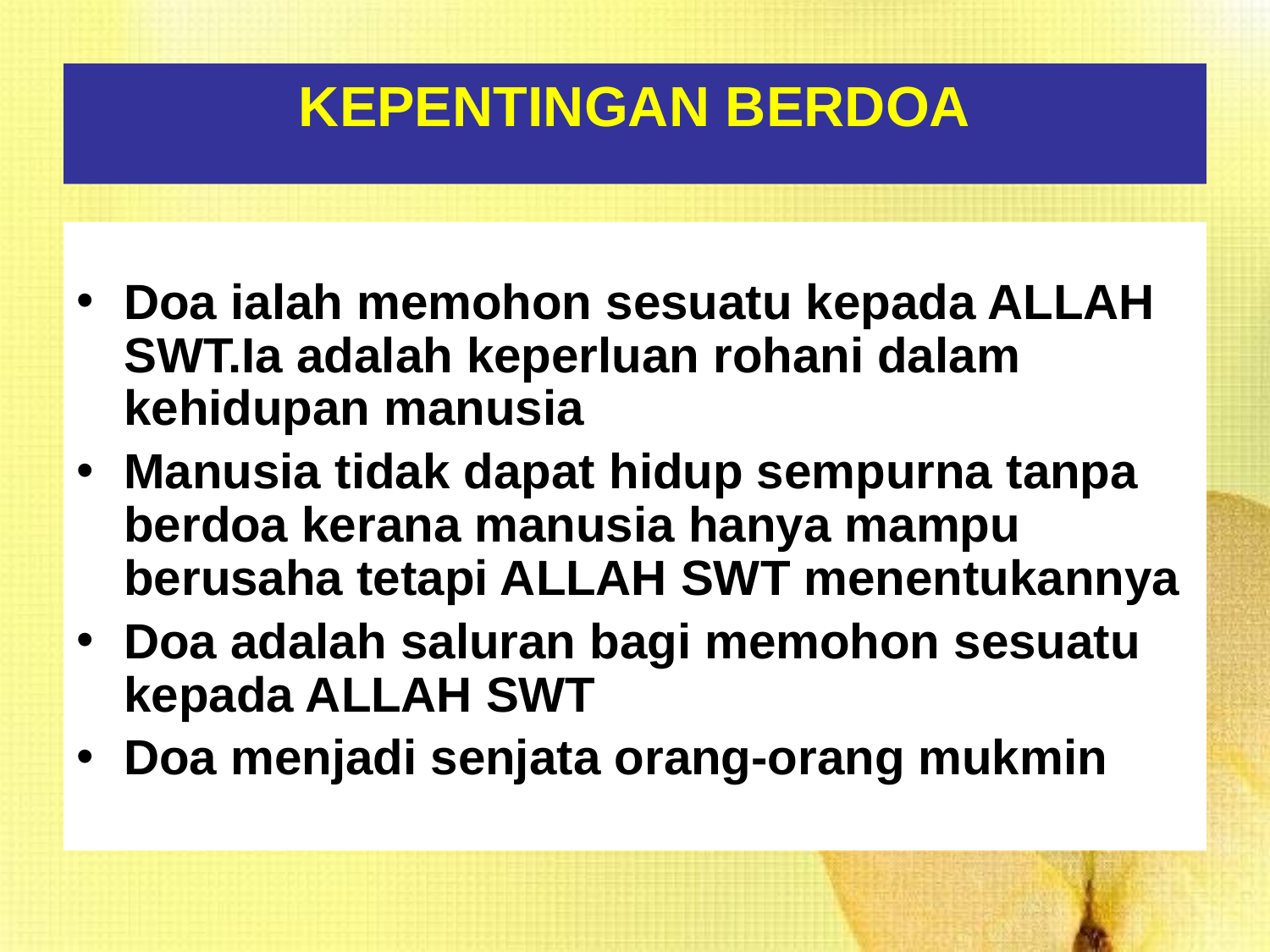

# KEPENTINGAN BERDOA

Doa ialah memohon sesuatu kepada ALLAH SWT.Ia adalah keperluan rohani dalam kehidupan manusia
Manusia tidak dapat hidup sempurna tanpa berdoa kerana manusia hanya mampu berusaha tetapi ALLAH SWT menentukannya
Doa adalah saluran bagi memohon sesuatu kepada ALLAH SWT
Doa menjadi senjata orang-orang mukmin